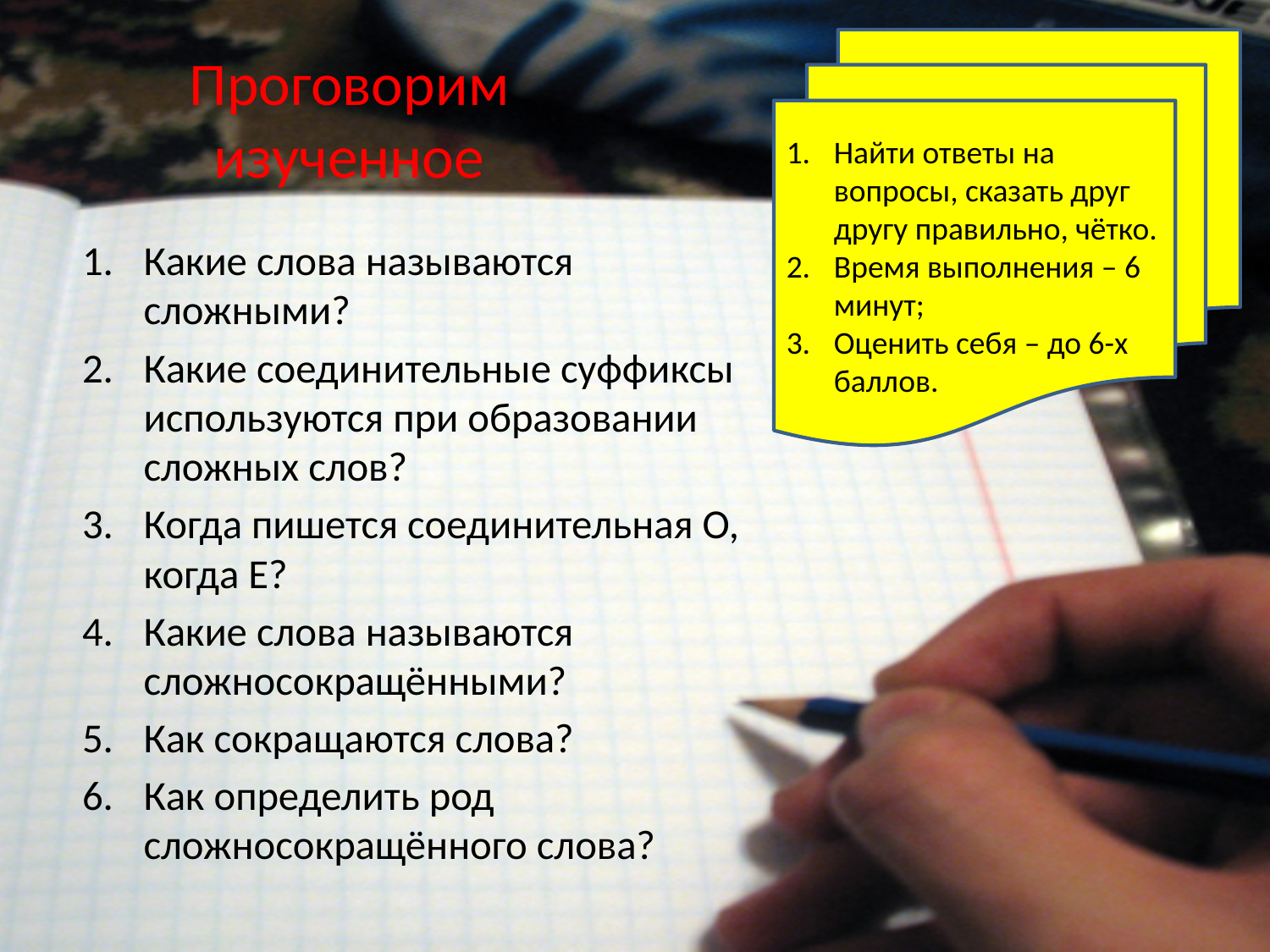

Найти ответы на вопросы, сказать друг другу правильно, чётко.
Время выполнения – 6 минут;
Оценить себя – до 6-х баллов.
# Проговорим изученное
Какие слова называются сложными?
Какие соединительные суффиксы используются при образовании сложных слов?
Когда пишется соединительная О, когда Е?
Какие слова называются сложносокращёнными?
Как сокращаются слова?
Как определить род сложносокращённого слова?